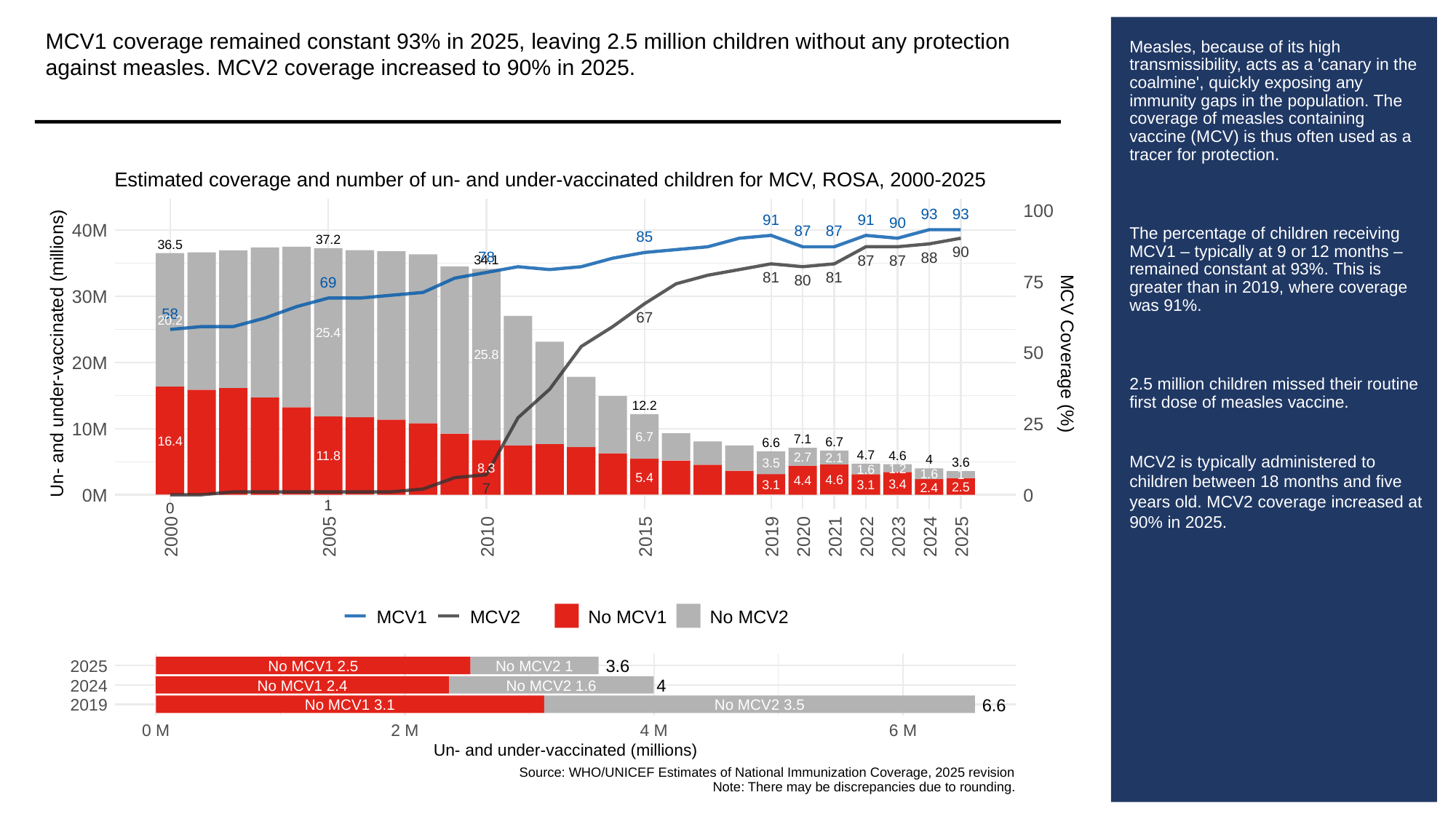

MCV1 coverage remained constant 93% in 2025, leaving 2.5 million children without any protection against measles. MCV2 coverage increased to 90% in 2025.
# Measles, because of its high transmissibility, acts as a 'canary in the coalmine', quickly exposing any immunity gaps in the population. The coverage of measles containing vaccine (MCV) is thus often used as a tracer for protection.

The percentage of children receiving MCV1 – typically at 9 or 12 months – remained constant at 93%. This is greater than in 2019, where coverage was 91%.

2.5 million children missed their routine first dose of measles vaccine.

MCV2 is typically administered to children between 18 months and five years old. MCV2 coverage increased at 90% in 2025.

Estimated coverage and number of un- and under-vaccinated children for MCV, ROSA, 2000-2025

100
93
93
91
91
90
40M
87
87

85
37.2

36.5
90

78

88

87
87

34.1

81
81
80
75
69
30M

58
67
20.2

25.4

50
Un- and under-vaccinated (millions)
MCV Coverage (%)
25.8
20M

12.2

25

10M

6.7

7.1
16.4
6.7
6.6

4.7
4.6

11.8

2.7
2.1

4
3.6
3.5

8.3
1.2

1.6

1.6
1

5.4

4.6
4.4

3.4

3.1
3.1
2.5
2.4
7
0M
0

1
0
2000
2005
2010
2015
2019
2020
2021
2022
2023
2024
2025

MCV1
MCV2
No MCV1
No MCV2

3.6
2025
No MCV1 2.5
No MCV2 1

4
2024
No MCV1 2.4
No MCV2 1.6

6.6
2019
No MCV1 3.1
No MCV2 3.5

0 M
2 M
4 M
6 M
Un- and under-vaccinated (millions)
Source: WHO/UNICEF Estimates of National Immunization Coverage, 2025 revision
Note: There may be discrepancies due to rounding.